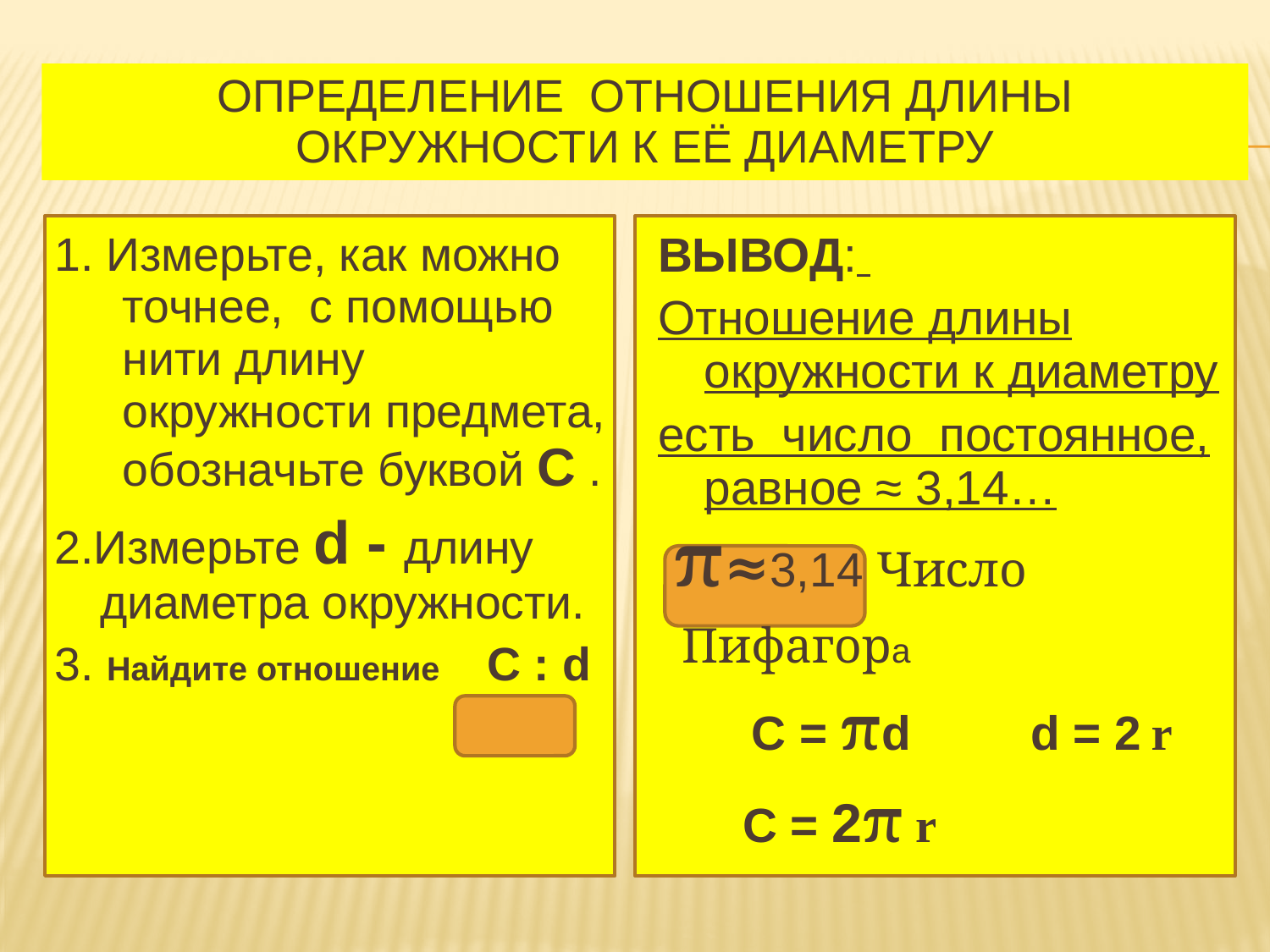

# ОПРЕДЕЛЕНИЕ  ОТНОШЕНИЯ ДЛИНЫ ОКРУжНОСТИ К ЕЁ ДИАМЕТРУ

1. Измерьте, как можно точнее,  с помощью нити длину окружности предмета, обозначьте буквой С .
2.Измерьте d - длину диаметра окружности.
3. Найдите отношение     С : d

ВЫВОД:
Отношение длины окружности к диаметру
есть  число  постоянное, равное ≈ 3,14…
 π≈3,14 Число Пифагора
       С = πd         d = 2 r
       С = 2π r